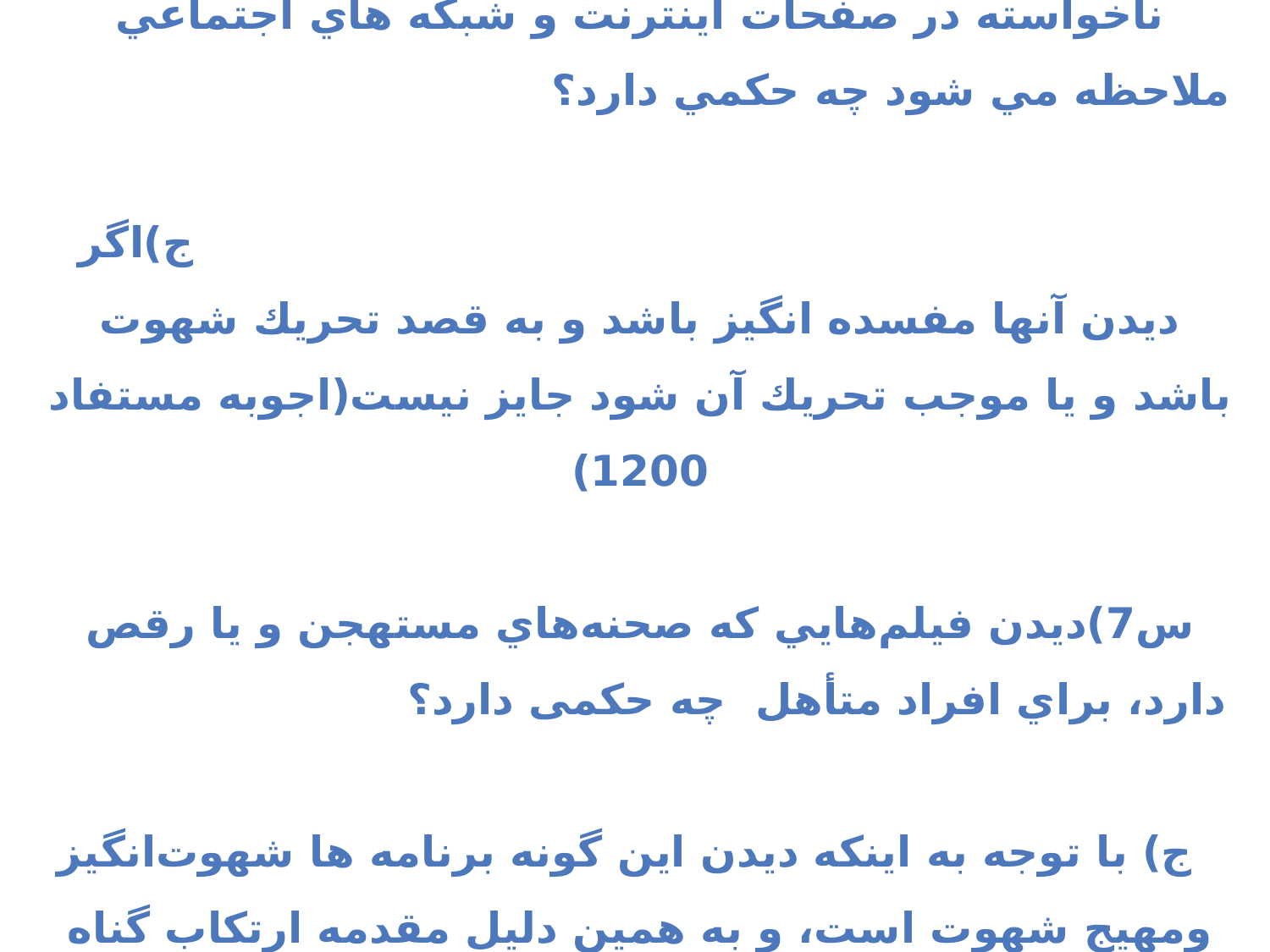

س6)ديدن تصاوير و متن هاي نامناسب  كه به صورت ناخواسته در صفحات اينترنت و شبكه هاي اجتماعي ملاحظه مي شود چه حكمي دارد؟                                                                                                                                                                                       ج)اگر ديدن آنها مفسده انگيز باشد و به قصد تحريك شهوت باشد و يا موجب تحريك آن شود جايز نيست(اجوبه مستفاد 1200)

س7)ديدن فيلم‌هايي كه صحنه‌هاي مستهجن و يا رقص دارد، براي افراد متأهل  چه حکمی دارد؟
  ج) با توجه به اينكه ديدن این گونه برنامه ها شهوت‌انگيز ومهیج شهوت است، و به همين دليل مقدمه ارتكاب گناه مي‌باشد، ديدن آنها حرام است